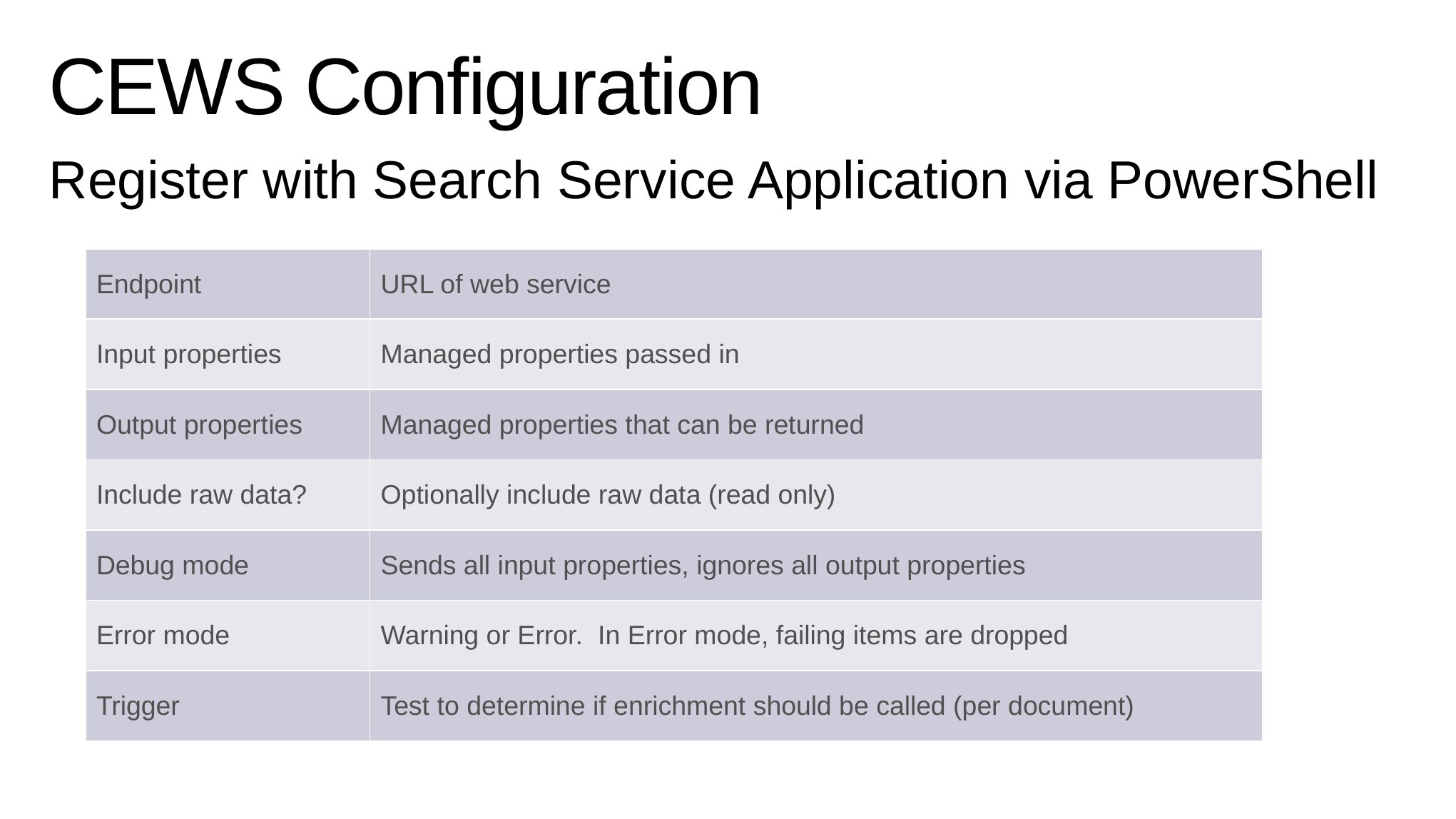

# CEWS Configuration
Register with Search Service Application via PowerShell
| Endpoint | URL of web service |
| --- | --- |
| Input properties | Managed properties passed in |
| Output properties | Managed properties that can be returned |
| Include raw data? | Optionally include raw data (read only) |
| Debug mode | Sends all input properties, ignores all output properties |
| Error mode | Warning or Error. In Error mode, failing items are dropped |
| Trigger | Test to determine if enrichment should be called (per document) |